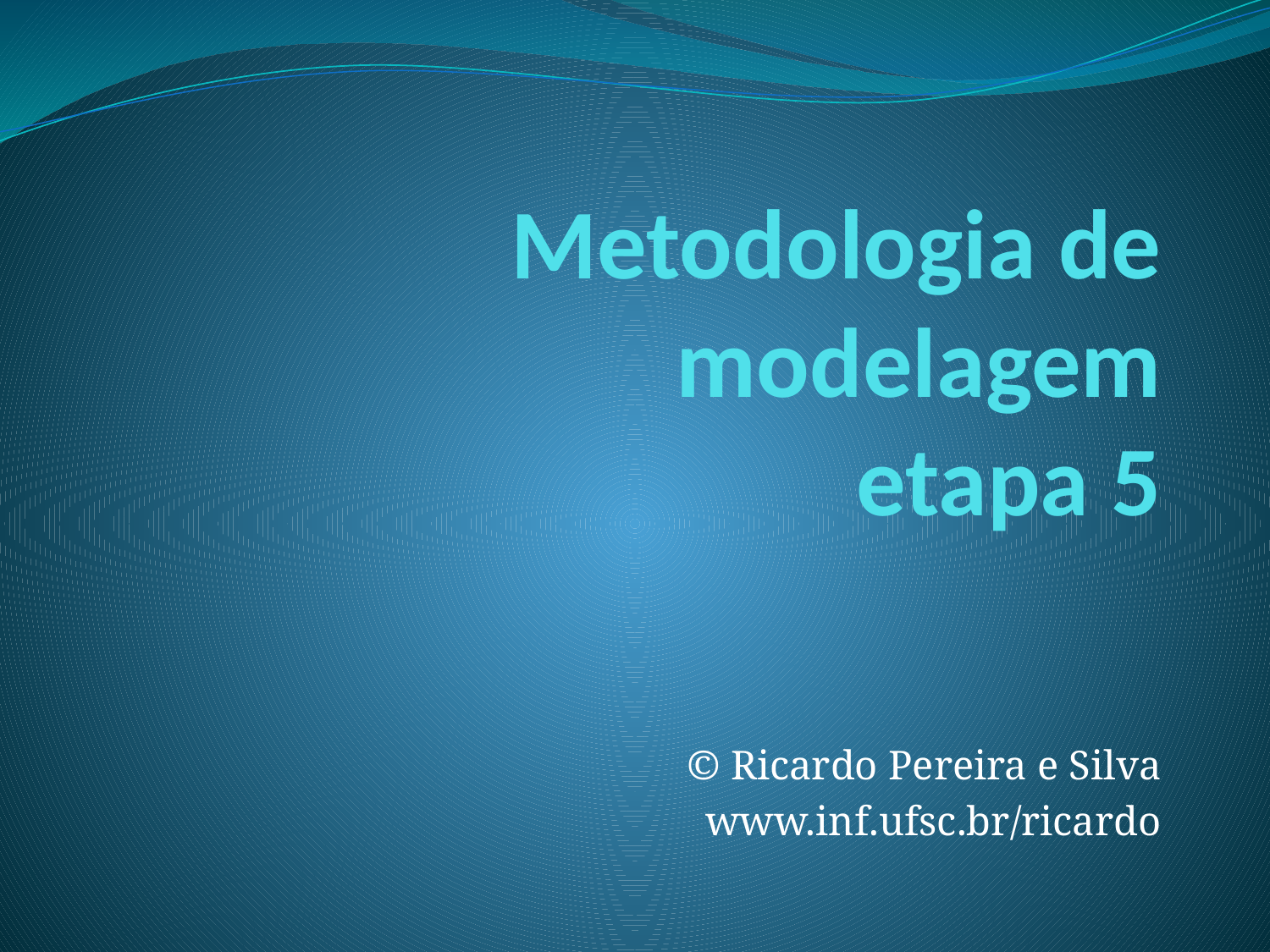

# Metodologia de modelagem etapa 5
© Ricardo Pereira e Silva
www.inf.ufsc.br/ricardo